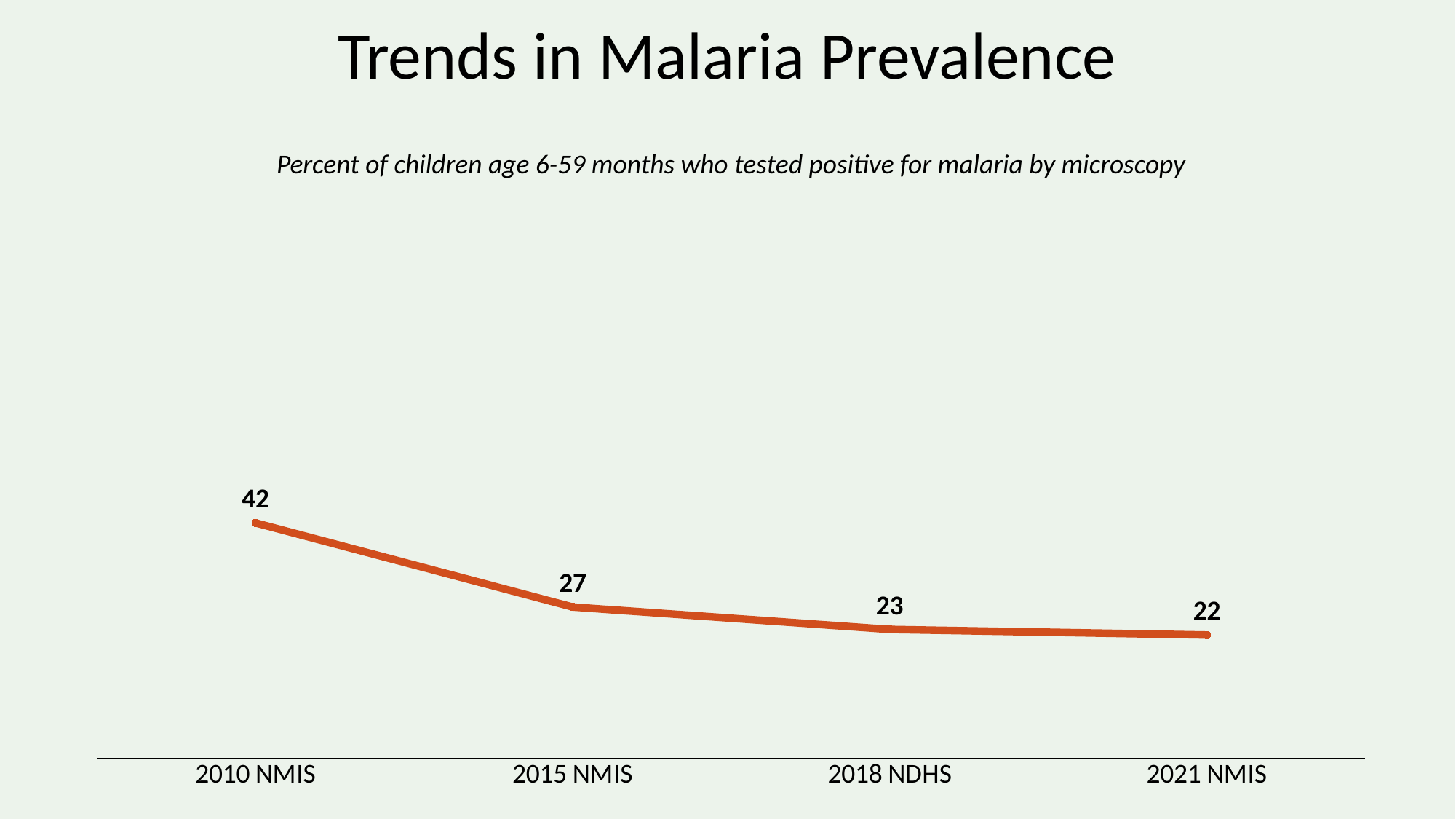

# Trends in Malaria Prevalence
Percent of children age 6-59 months who tested positive for malaria by microscopy

### Chart

| Category | Series 1 |
|---|---|
| 2010 NMIS | 42.0 |
| 2015 NMIS | 27.0 |
| 2018 NDHS | 23.0 |
| 2021 NMIS | 22.0 |